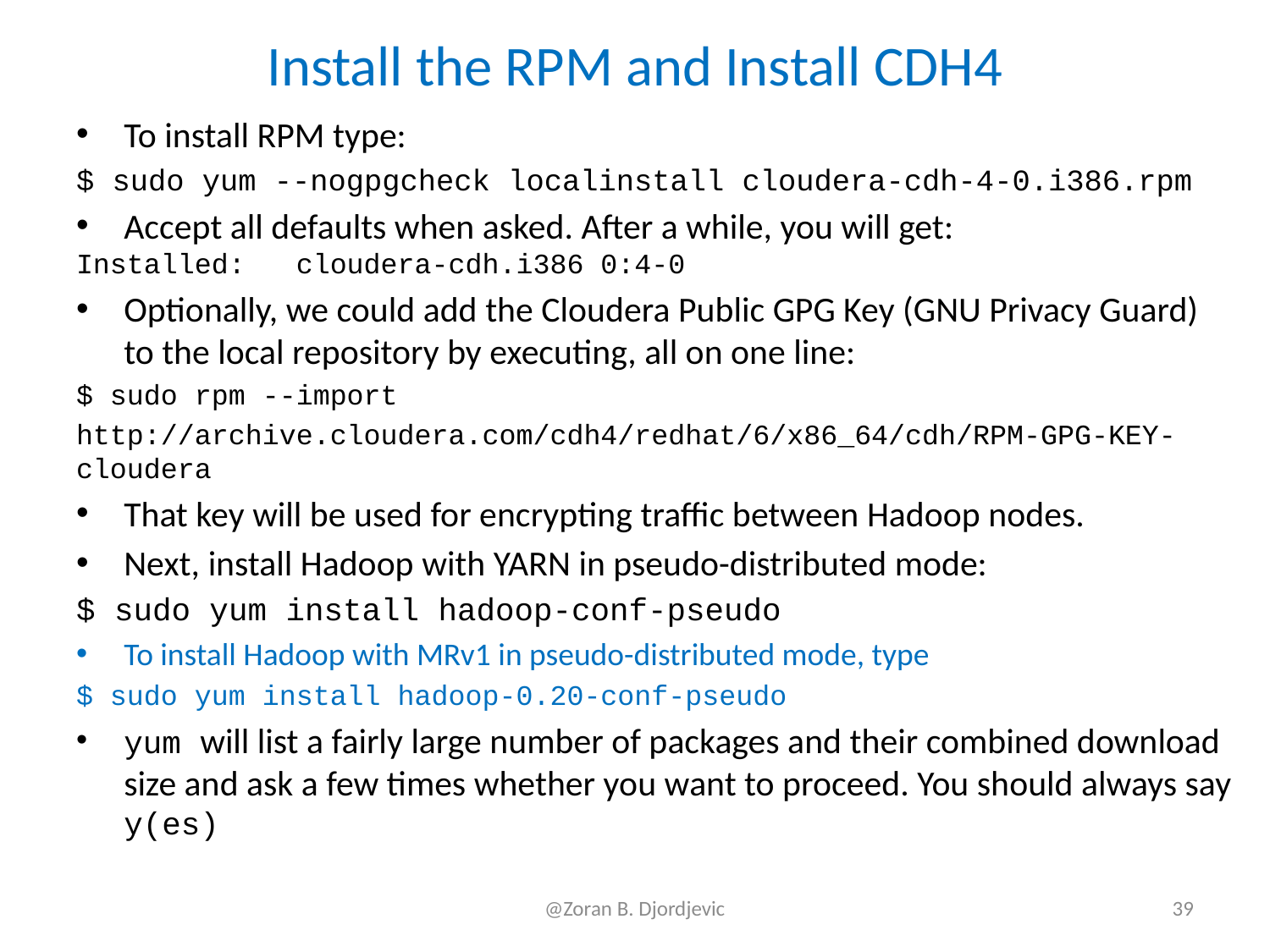

# Install the RPM and Install CDH4
To install RPM type:
$ sudo yum --nogpgcheck localinstall cloudera-cdh-4-0.i386.rpm
Accept all defaults when asked. After a while, you will get:
Installed:   cloudera-cdh.i386 0:4-0
Optionally, we could add the Cloudera Public GPG Key (GNU Privacy Guard) to the local repository by executing, all on one line:
$ sudo rpm --import
http://archive.cloudera.com/cdh4/redhat/6/x86_64/cdh/RPM-GPG-KEY-cloudera
That key will be used for encrypting traffic between Hadoop nodes.
Next, install Hadoop with YARN in pseudo-distributed mode:
$ sudo yum install hadoop-conf-pseudo
To install Hadoop with MRv1 in pseudo-distributed mode, type
$ sudo yum install hadoop-0.20-conf-pseudo
yum will list a fairly large number of packages and their combined download size and ask a few times whether you want to proceed. You should always say y(es)

@Zoran B. Djordjevic
39